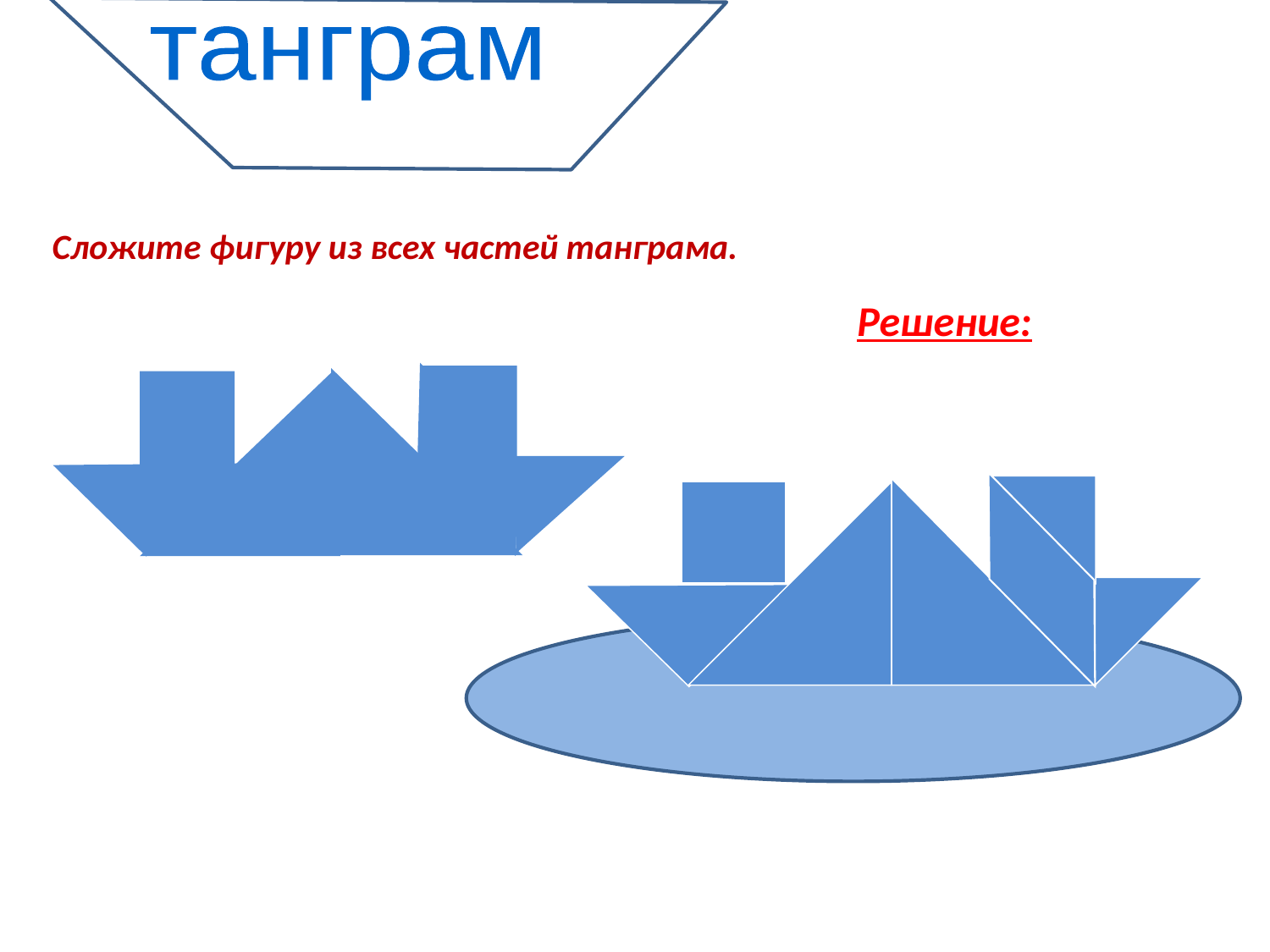

танграм
Сложите фигуру из всех частей танграма.
Решение: